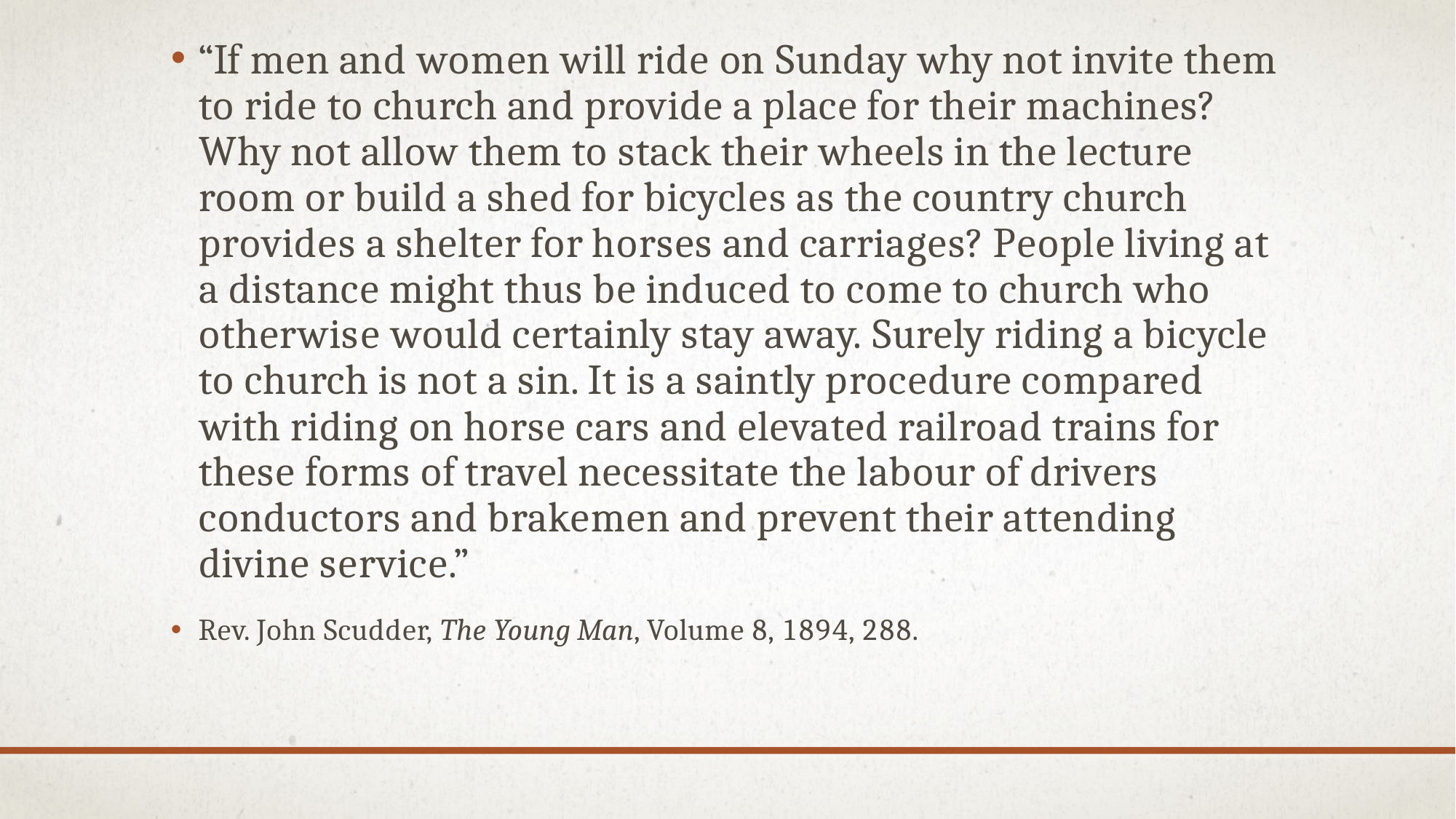

“If men and women will ride on Sunday why not invite them to ride to church and provide a place for their machines? Why not allow them to stack their wheels in the lecture room or build a shed for bicycles as the country church provides a shelter for horses and carriages? People living at a distance might thus be induced to come to church who otherwise would certainly stay away. Surely riding a bicycle to church is not a sin. It is a saintly procedure compared with riding on horse cars and elevated railroad trains for these forms of travel necessitate the labour of drivers conductors and brakemen and prevent their attending divine service.”
Rev. John Scudder, The Young Man, Volume 8, 1894, 288.